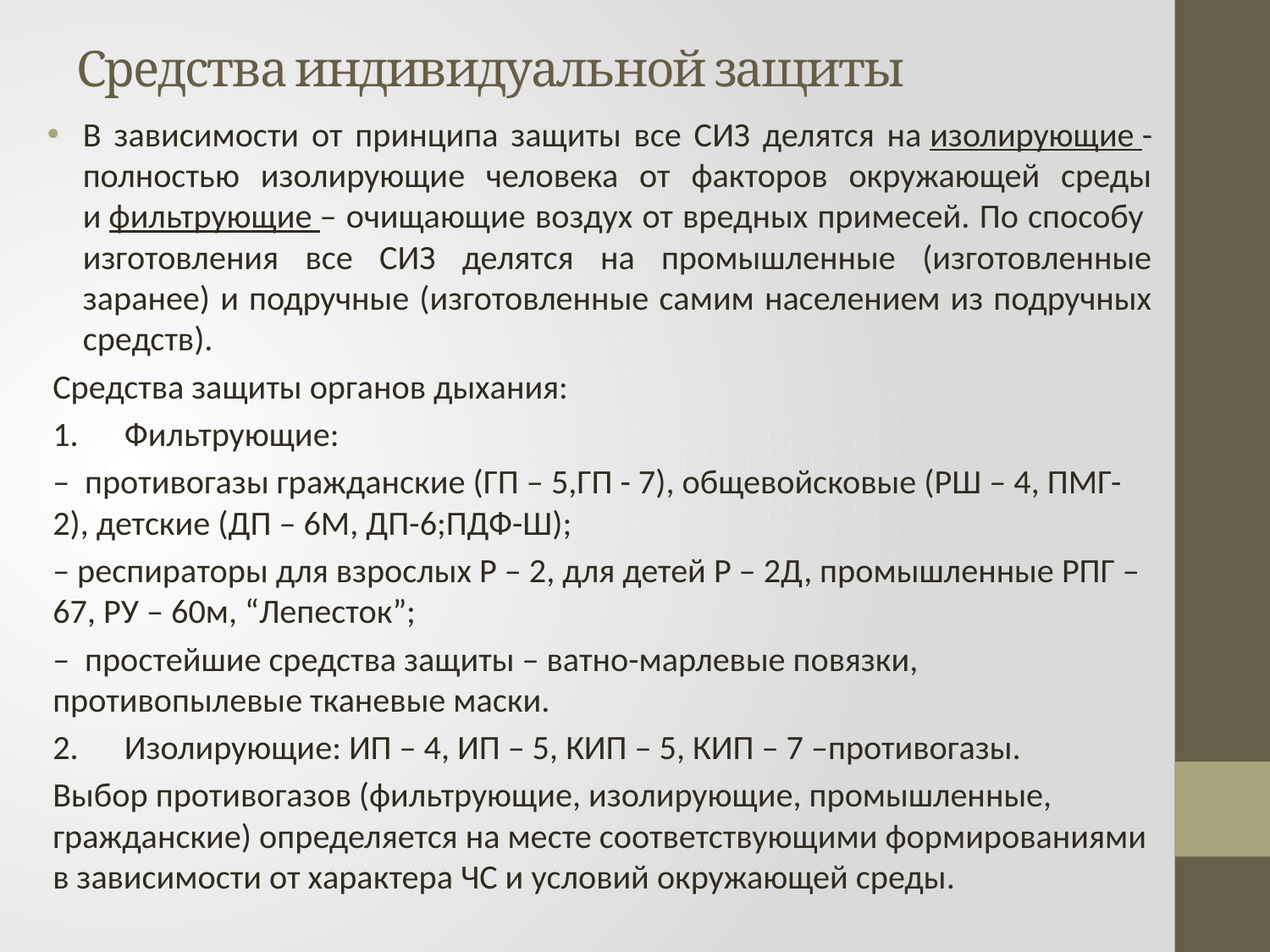

# Средства индивидуальной защиты
В зависимости от принципа защиты все СИЗ делятся на изолирующие - полностью изолирующие человека от факторов окружающей среды и фильтрующие – очищающие воздух от вредных примесей. По способу  изготовления все СИЗ делятся на промышленные (изготовленные заранее) и подручные (изготовленные самим населением из подручных средств).
Средства защиты органов дыхания:
1.      Фильтрующие:
–  противогазы гражданские (ГП – 5,ГП - 7), общевойсковые (РШ – 4, ПМГ-2), детские (ДП – 6М, ДП-6;ПДФ-Ш);
– респираторы для взрослых Р – 2, для детей Р – 2Д, промышленные РПГ – 67, РУ – 60м, “Лепесток”;
–  простейшие средства защиты – ватно-марлевые повязки, противопылевые тканевые маски.
2.      Изолирующие: ИП – 4, ИП – 5, КИП – 5, КИП – 7 –противогазы.
Выбор противогазов (фильтрующие, изолирующие, промышленные, гражданские) определяется на месте соответствующими формированиями в зависимости от характера ЧС и условий окружающей среды.